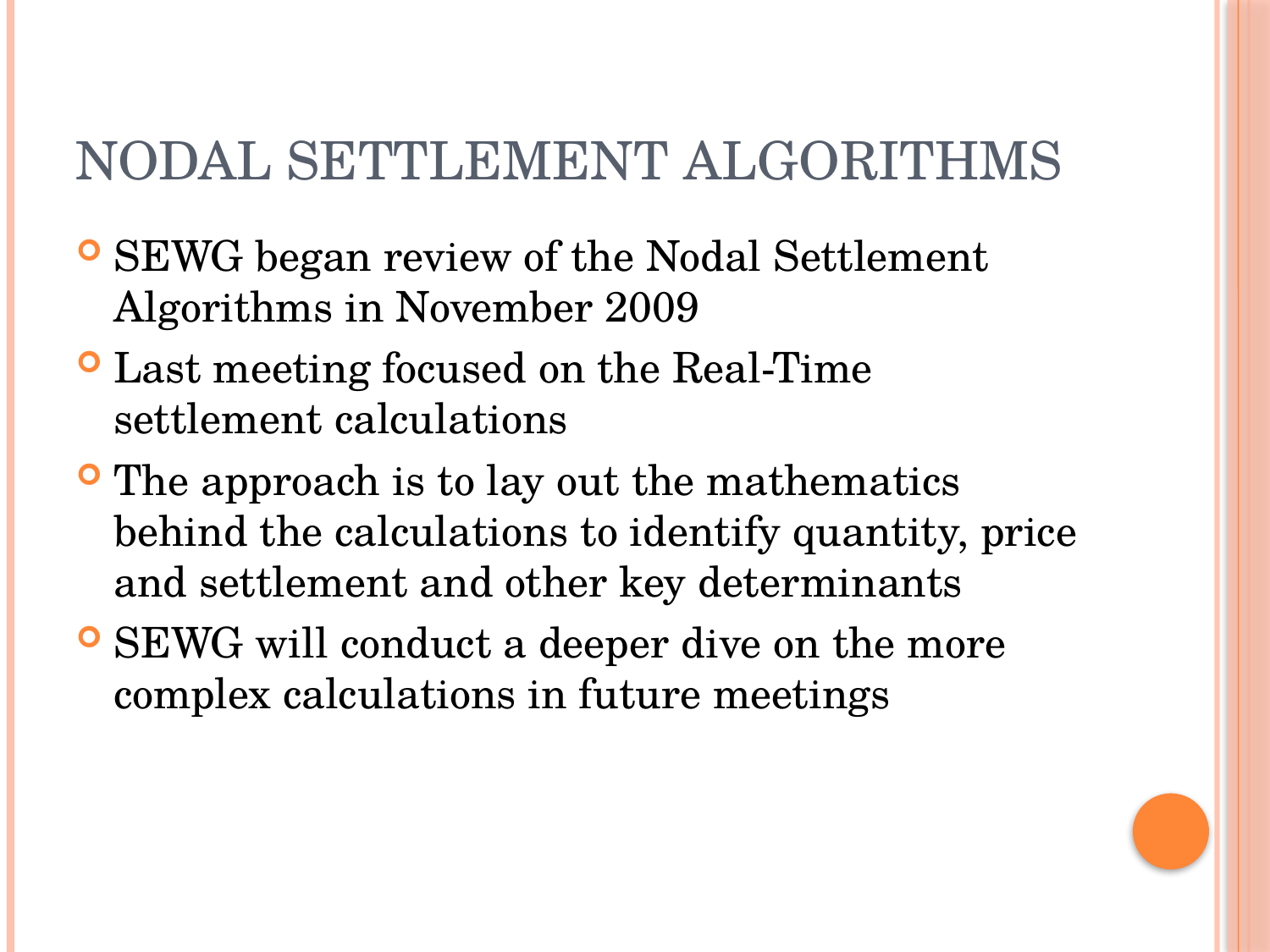

# Nodal Settlement Algorithms
SEWG began review of the Nodal Settlement Algorithms in November 2009
Last meeting focused on the Real-Time settlement calculations
The approach is to lay out the mathematics behind the calculations to identify quantity, price and settlement and other key determinants
SEWG will conduct a deeper dive on the more complex calculations in future meetings